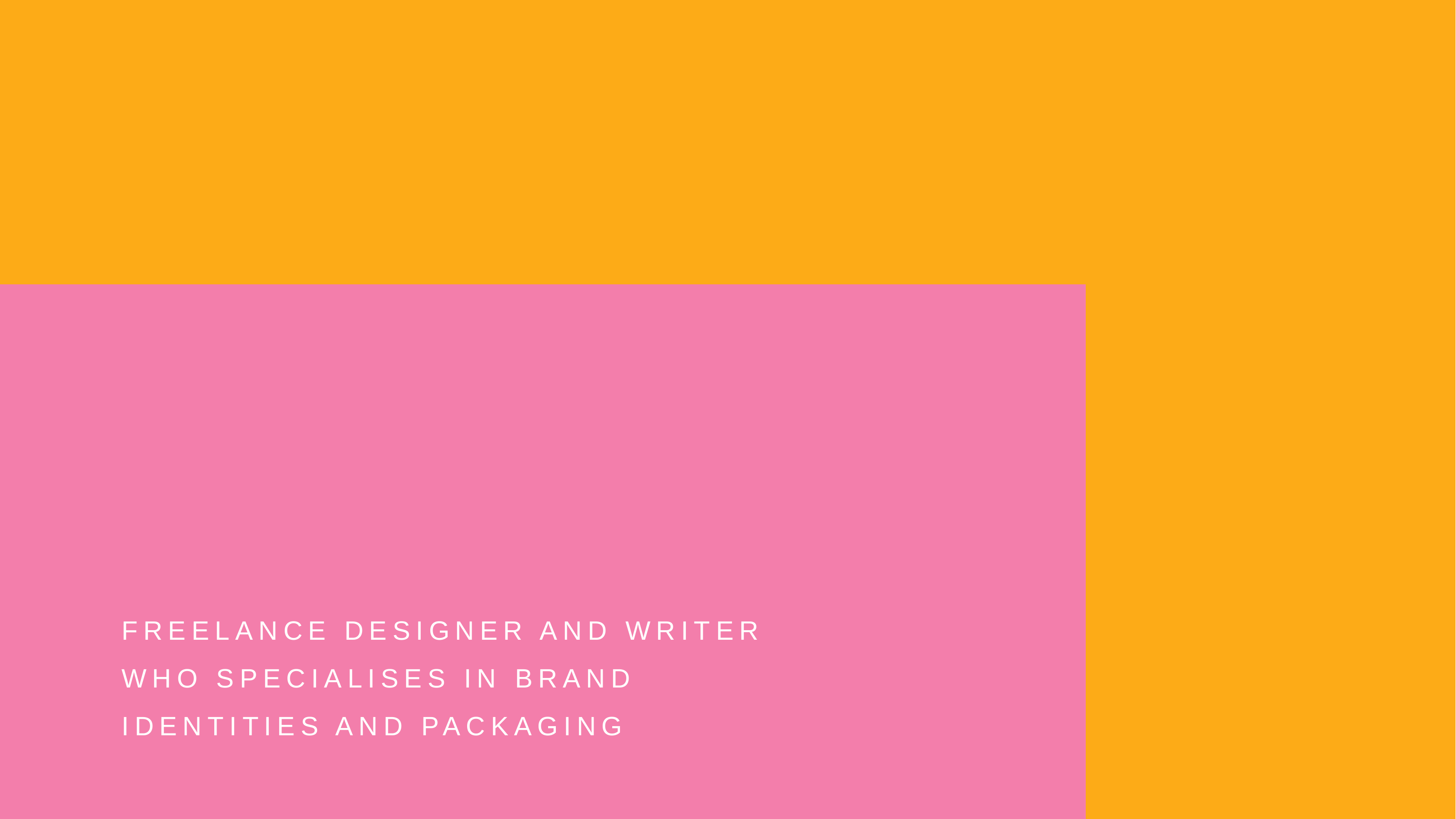

FREELANCE DESIGNER AND WRITER WHO SPECIALISES IN BRAND IDENTITIES AND PACKAGING